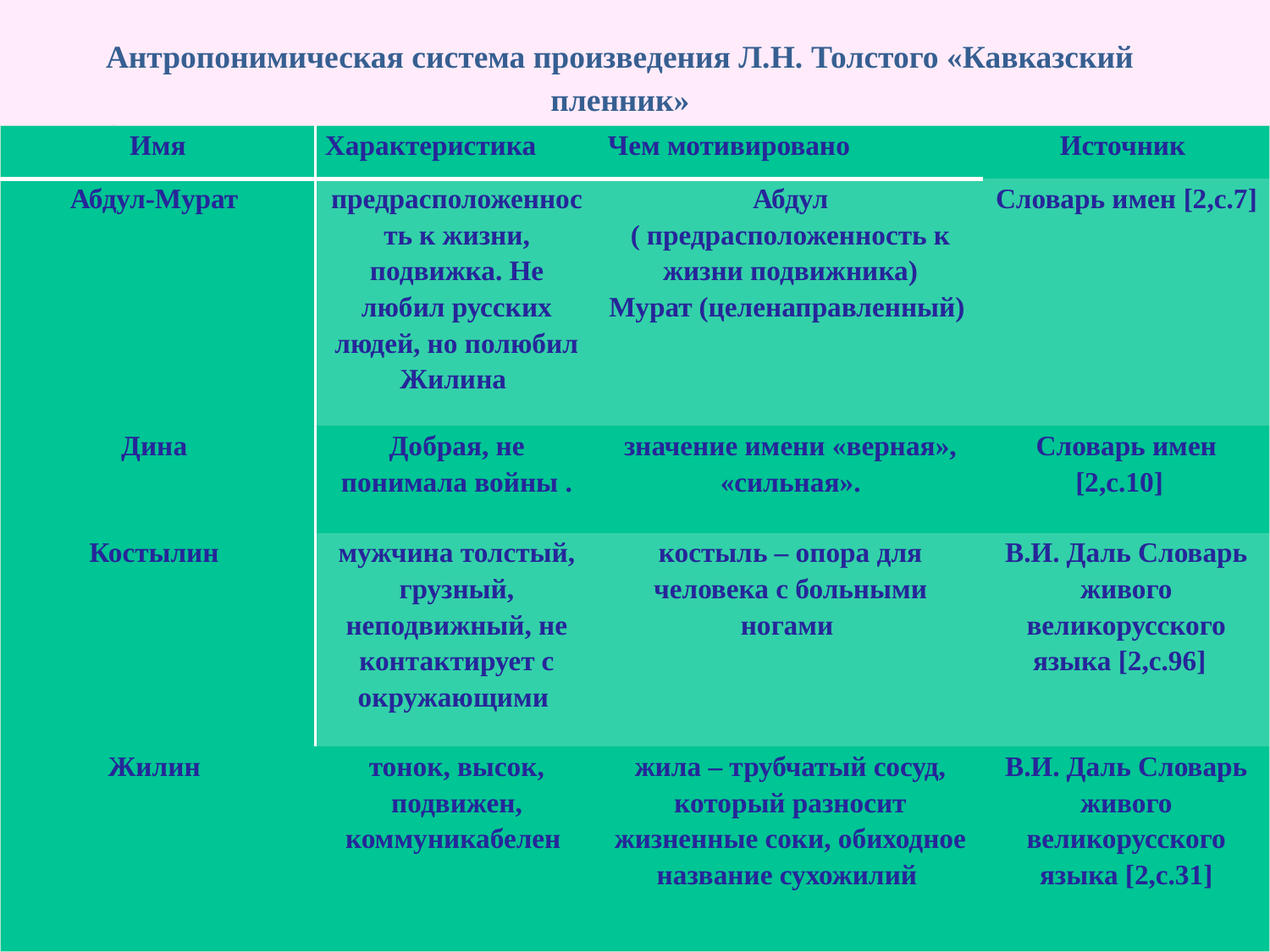

Антропонимическая система произведения Л.Н. Толстого «Кавказский пленник»
.
| Имя | Характеристика | Чем мотивировано | Источник |
| --- | --- | --- | --- |
| Абдул-Мурат | предрасположенность к жизни, подвижка. Не любил русских людей, но полюбил Жилина | Абдул ( предрасположенность к жизни подвижника) Мурат (целенаправленный) | Словарь имен [2,с.7] |
| Дина | Добрая, не понимала войны . | значение имени «верная», «сильная». | Словарь имен [2,с.10] |
| Костылин | мужчина толстый, грузный, неподвижный, не контактирует с окружающими | костыль – опора для человека с больными ногами | В.И. Даль Словарь живого великорусского языка [2,с.96] |
| Жилин | тонок, высок, подвижен, коммуникабелен | жила – трубчатый сосуд, который разносит жизненные соки, обиходное название сухожилий | В.И. Даль Словарь живого великорусского языка [2,с.31] |